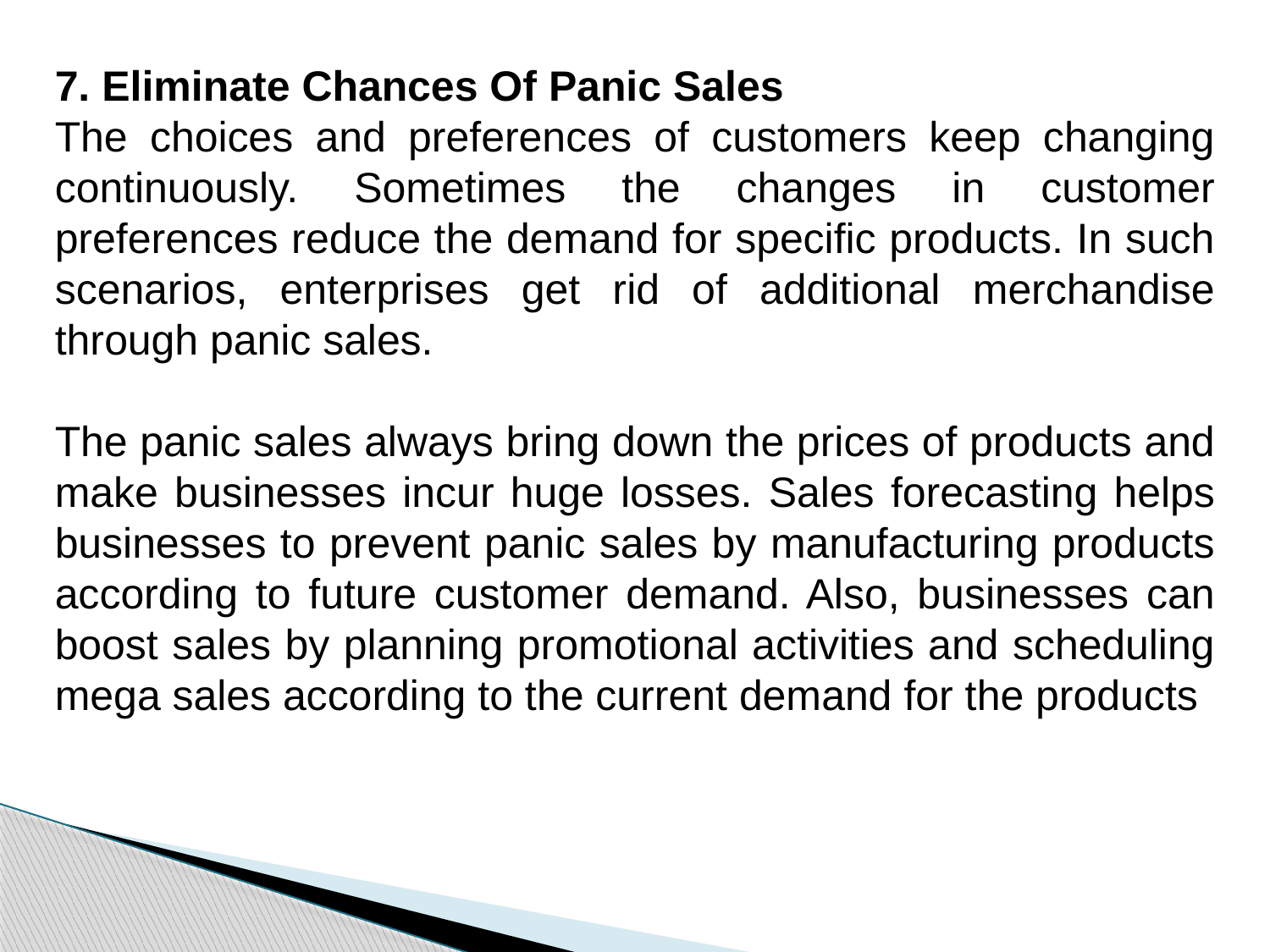

7. Eliminate Chances Of Panic Sales
The choices and preferences of customers keep changing continuously. Sometimes the changes in customer preferences reduce the demand for specific products. In such scenarios, enterprises get rid of additional merchandise through panic sales.

The panic sales always bring down the prices of products and make businesses incur huge losses. Sales forecasting helps businesses to prevent panic sales by manufacturing products according to future customer demand. Also, businesses can boost sales by planning promotional activities and scheduling mega sales according to the current demand for the products